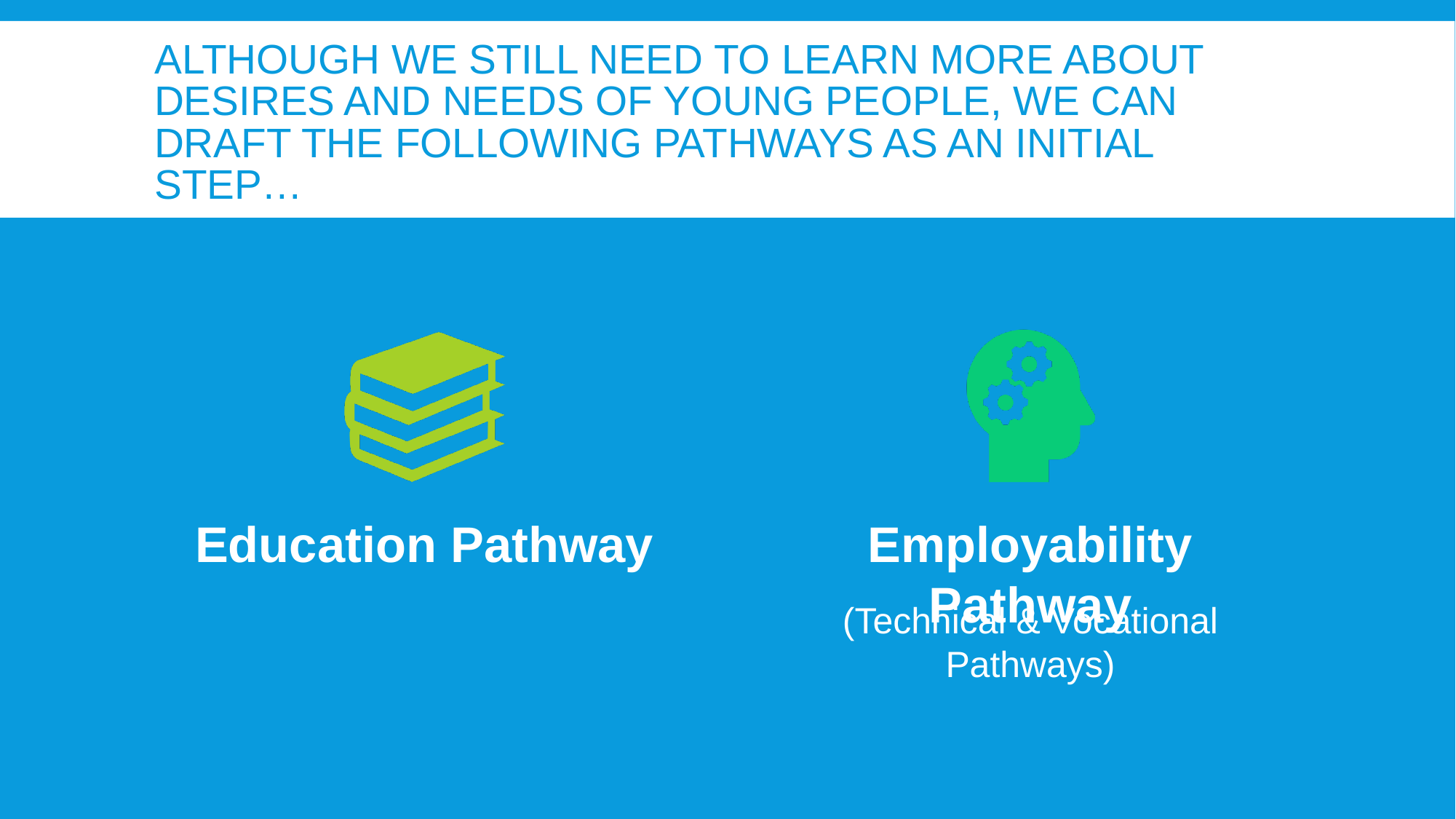

# Although we still need to learn more about desires and needs of young people, we can draft the following Pathways as an initial step…
Education Pathway
Employability Pathway
(Technical & Vocational Pathways)